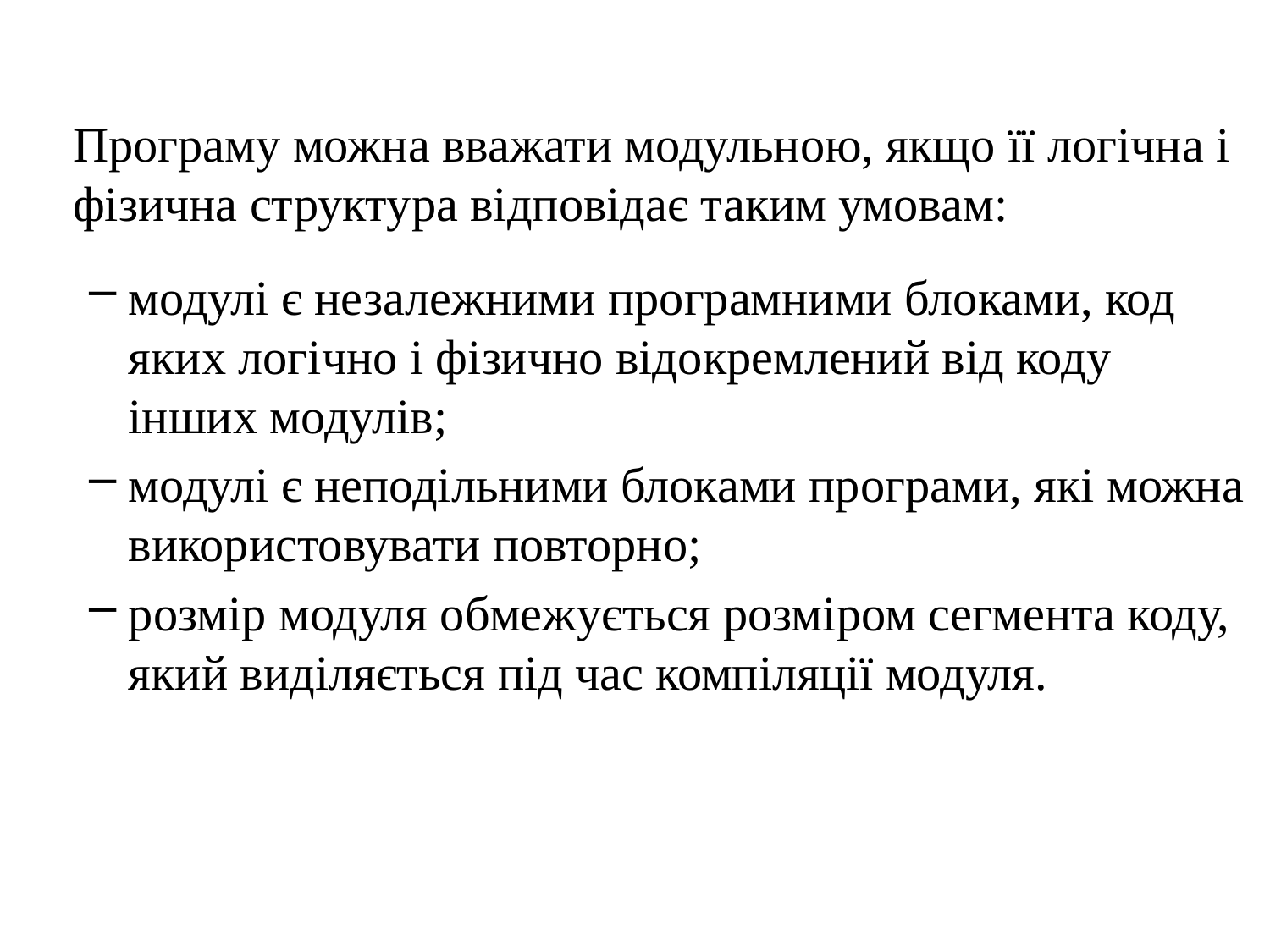

Програму можна вважати модульною, якщо її логічна і фізична структура відповідає таким умовам:

модулі є незалежними програмними блоками, код яких логічно і фізично відокремлений від коду інших модулів;
модулі є неподільними блоками програми, які можна використовувати повторно;
розмір модуля обмежується розміром сегмента коду, який виділяється під час компіляції модуля.